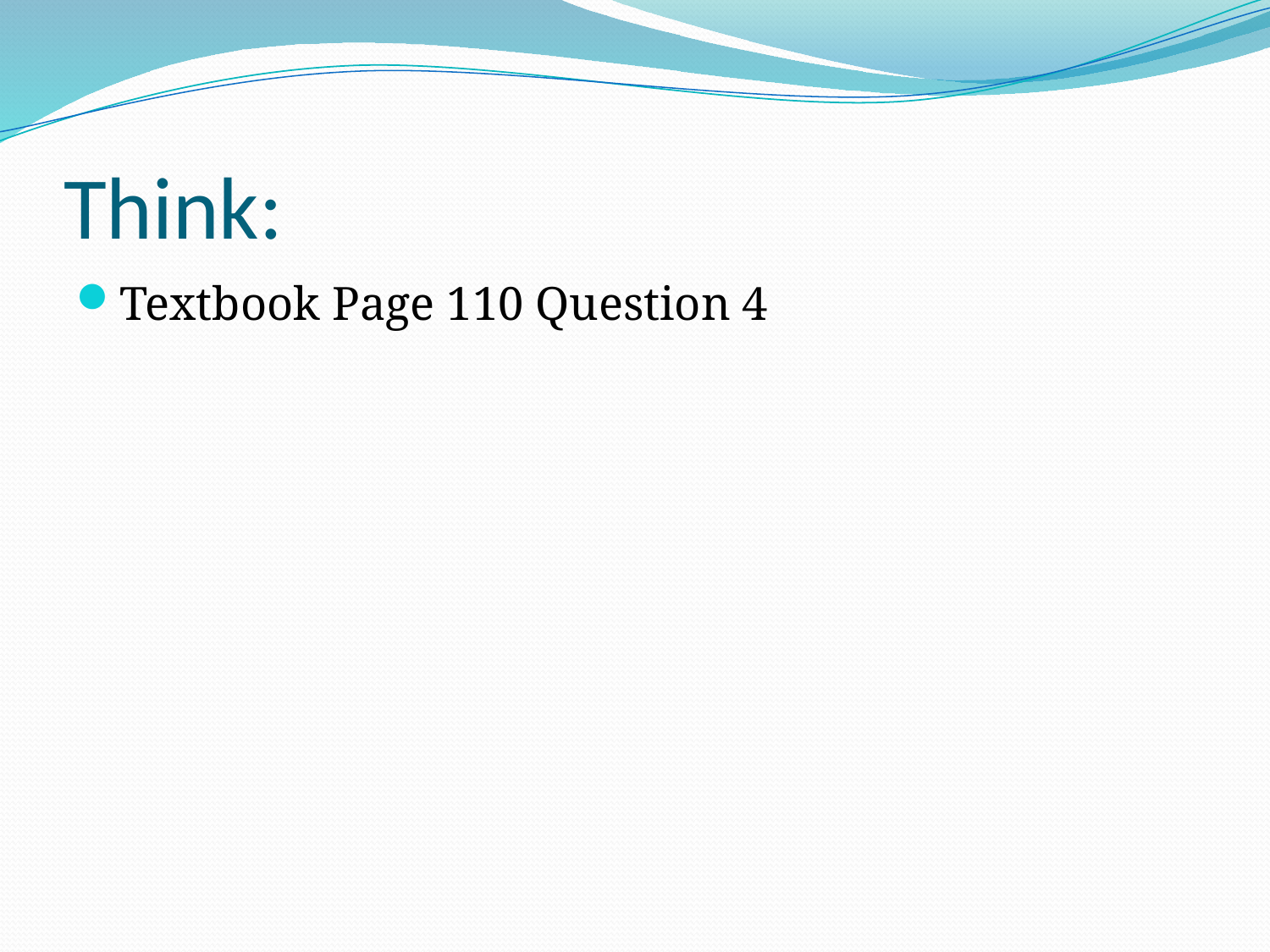

# Think:
Textbook Page 110 Question 4